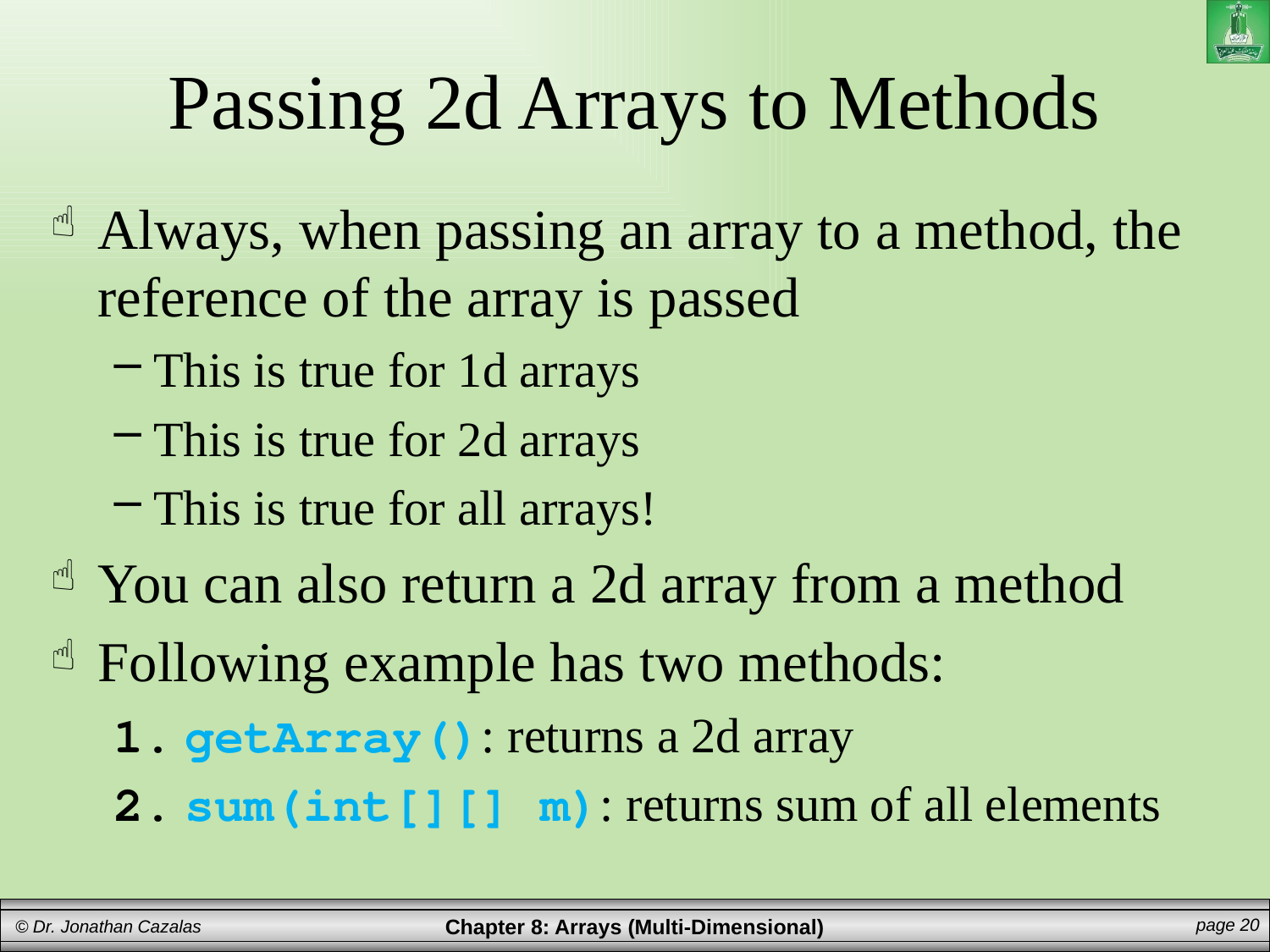

# Passing 2d Arrays to Methods
Always, when passing an array to a method, the reference of the array is passed
This is true for 1d arrays
This is true for 2d arrays
This is true for all arrays!
You can also return a 2d array from a method
Following example has two methods:
getArray(): returns a 2d array
sum(int[][] m): returns sum of all elements